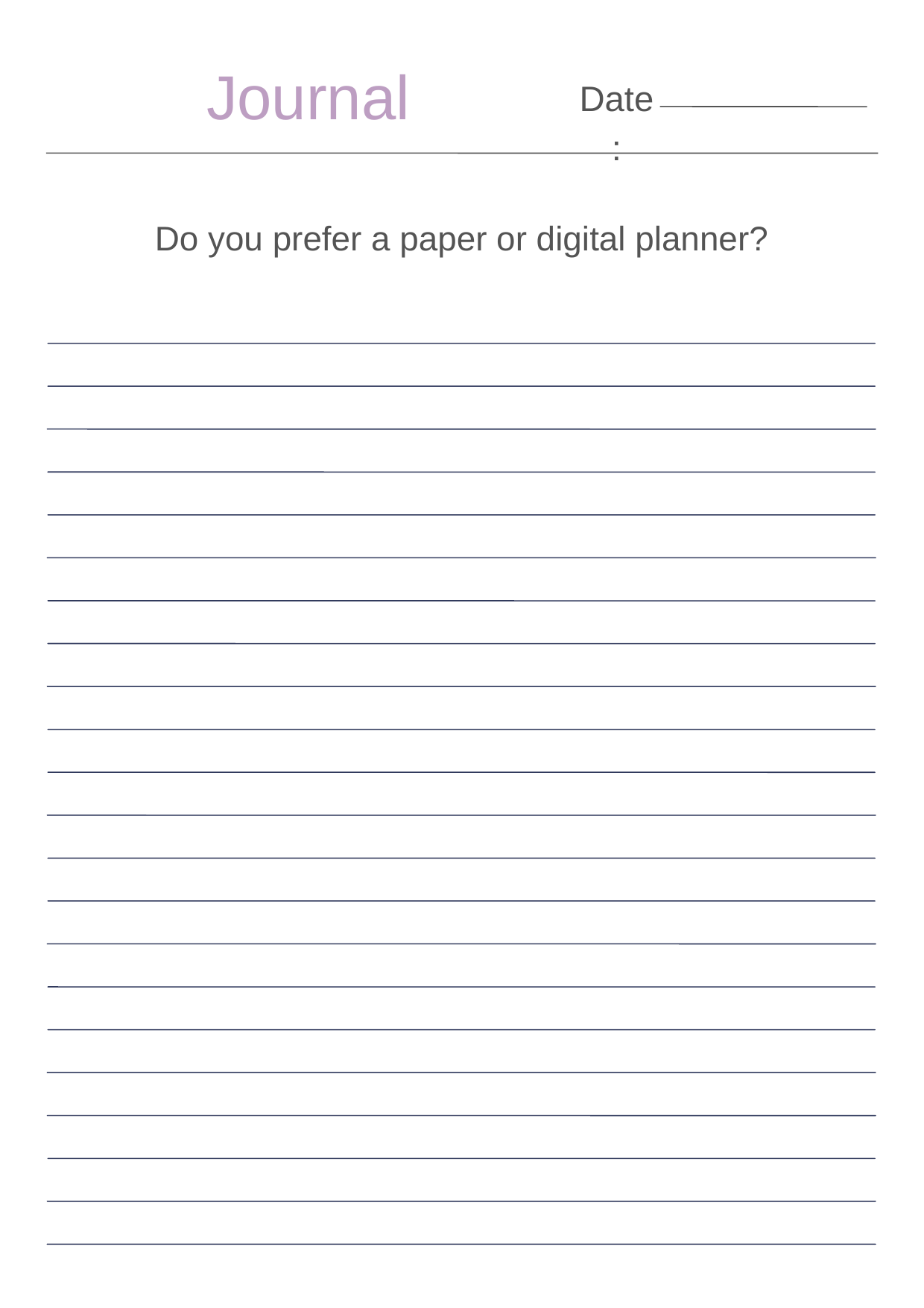

Journal
Date:

Do you prefer a paper or digital planner?